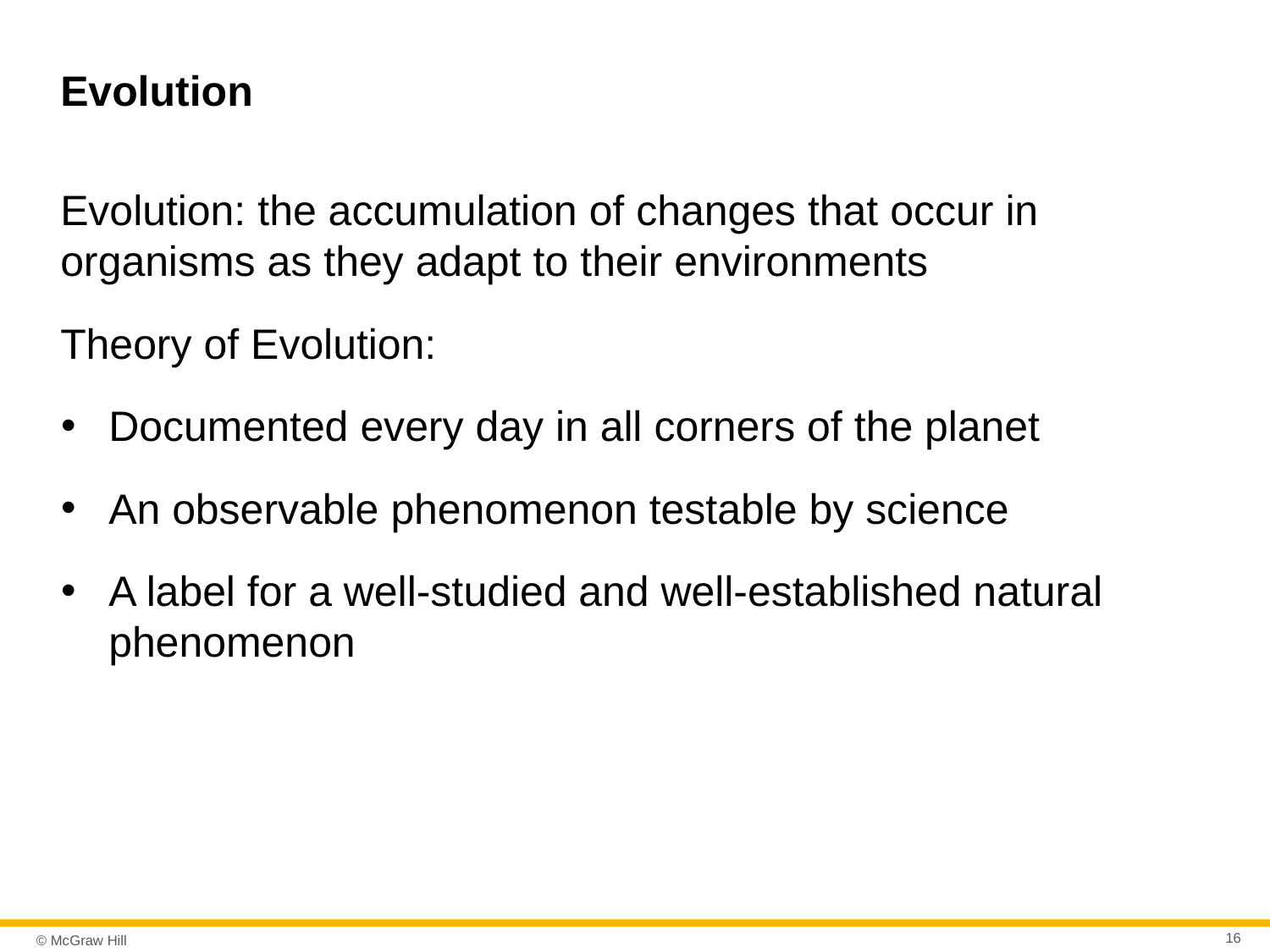

# Evolution
Evolution: the accumulation of changes that occur in organisms as they adapt to their environments
Theory of Evolution:
Documented every day in all corners of the planet
An observable phenomenon testable by science
A label for a well-studied and well-established natural phenomenon